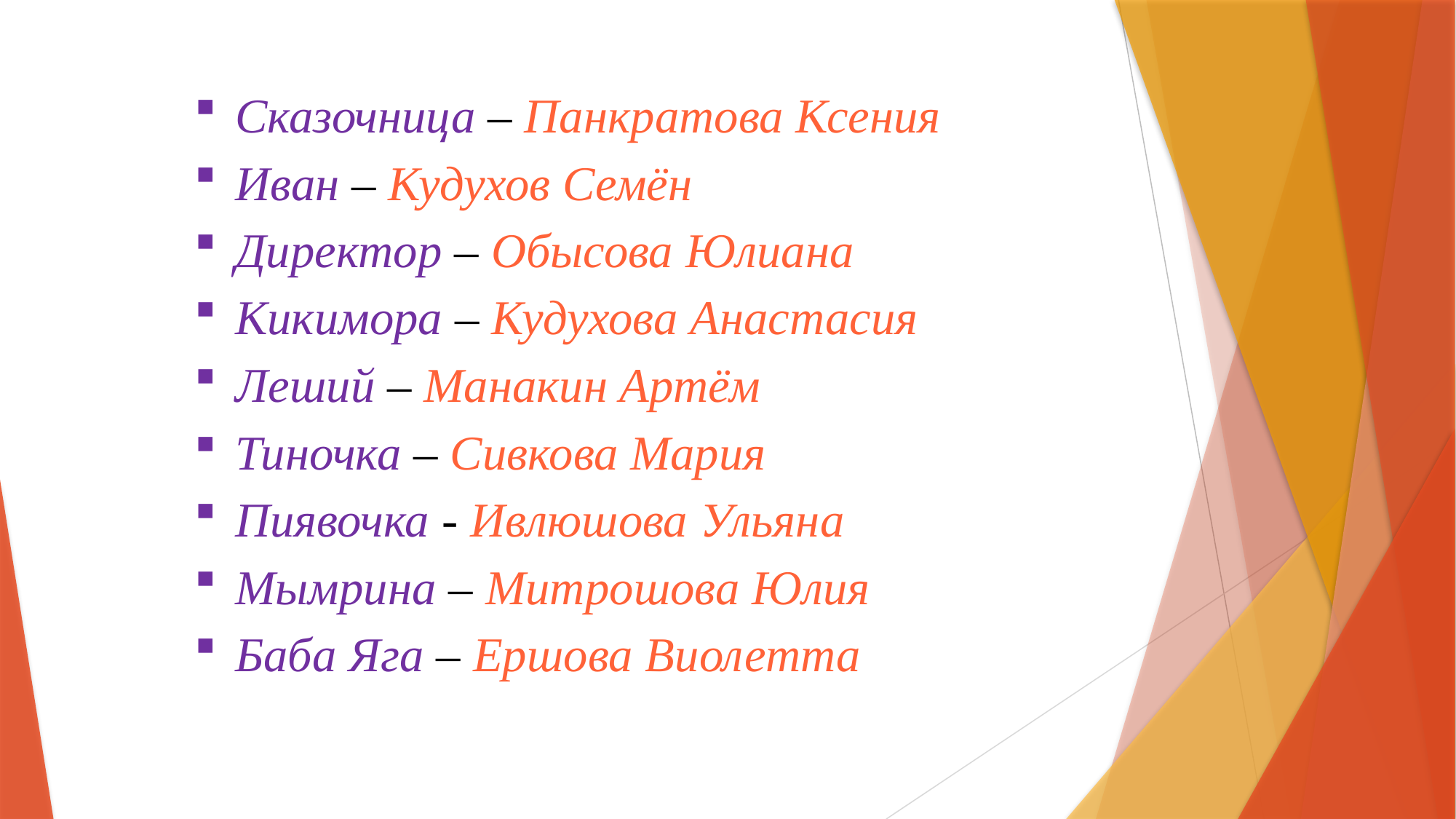

Сказочница – Панкратова Ксения
Иван – Кудухов Семён
Директор – Обысова Юлиана
Кикимора – Кудухова Анастасия
Леший – Манакин Артём
Тиночка – Сивкова Мария
Пиявочка - Ивлюшова Ульяна
Мымрина – Митрошова Юлия
Баба Яга – Ершова Виолетта